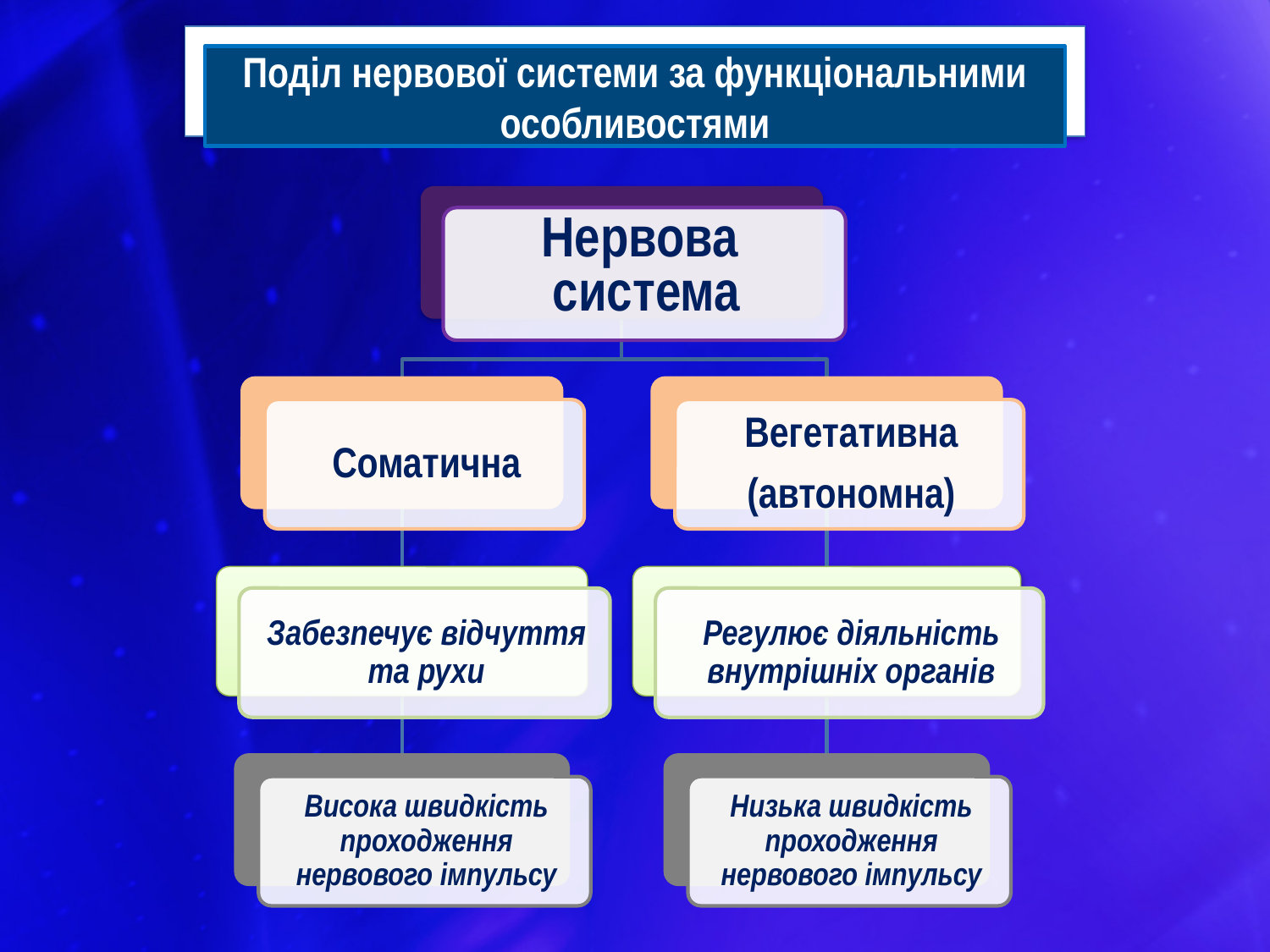

Поділ нервової системи за функціональними особливостями
Нервова
система
Соматична
Забезпечує відчуття та рухи
Висока швидкість проходження нервового імпульсу
Вегетативна
(автономна)
Регулює діяльність внутрішніх органів
Низька швидкість проходження нервового імпульсу